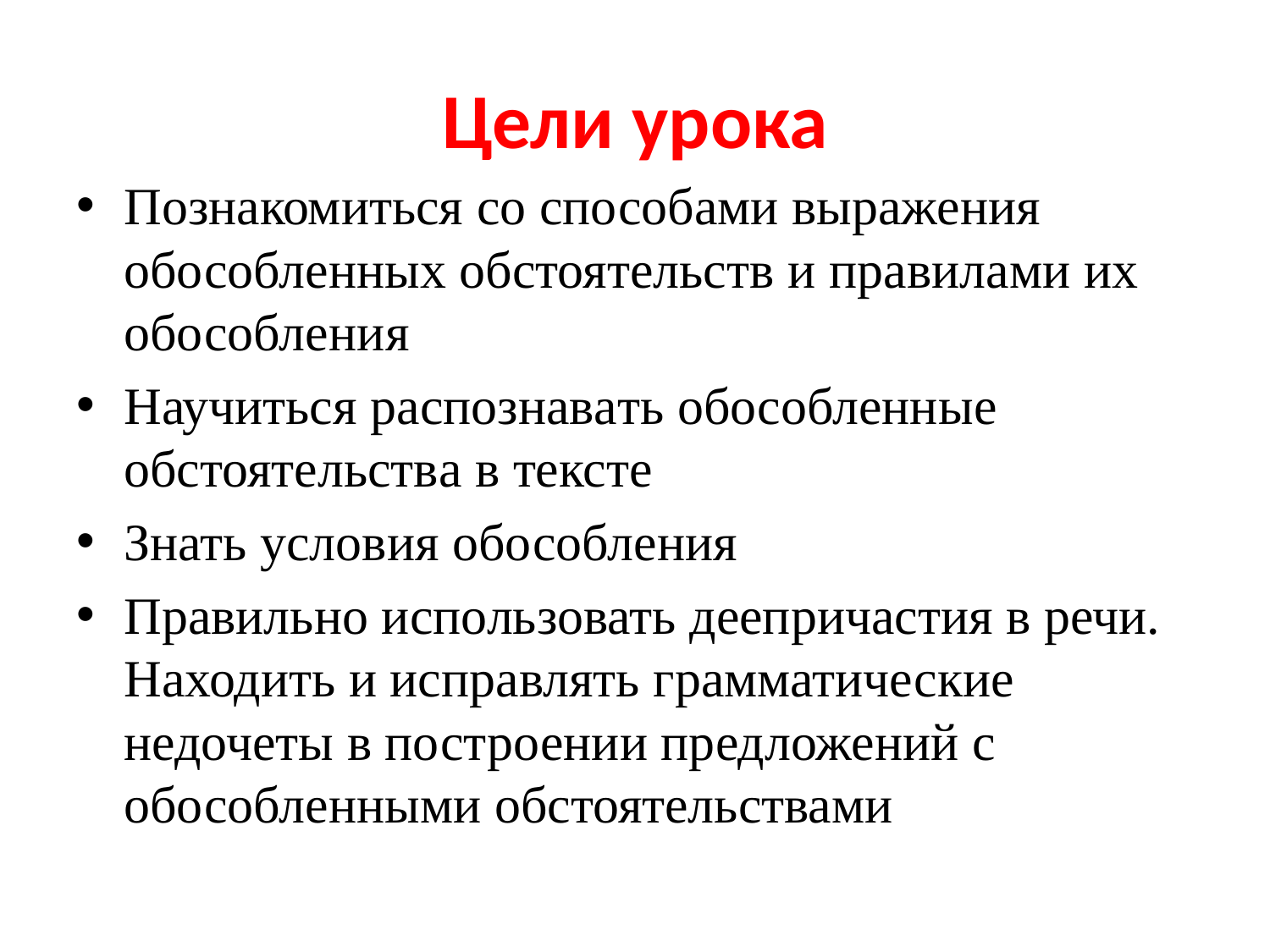

# Цели урока
Познакомиться со способами выражения обособленных обстоятельств и правилами их обособления
Научиться распознавать обособленные обстоятельства в тексте
Знать условия обособления
Правильно использовать деепричастия в речи. Находить и исправлять грамматические недочеты в построении предложений с обособленными обстоятельствами